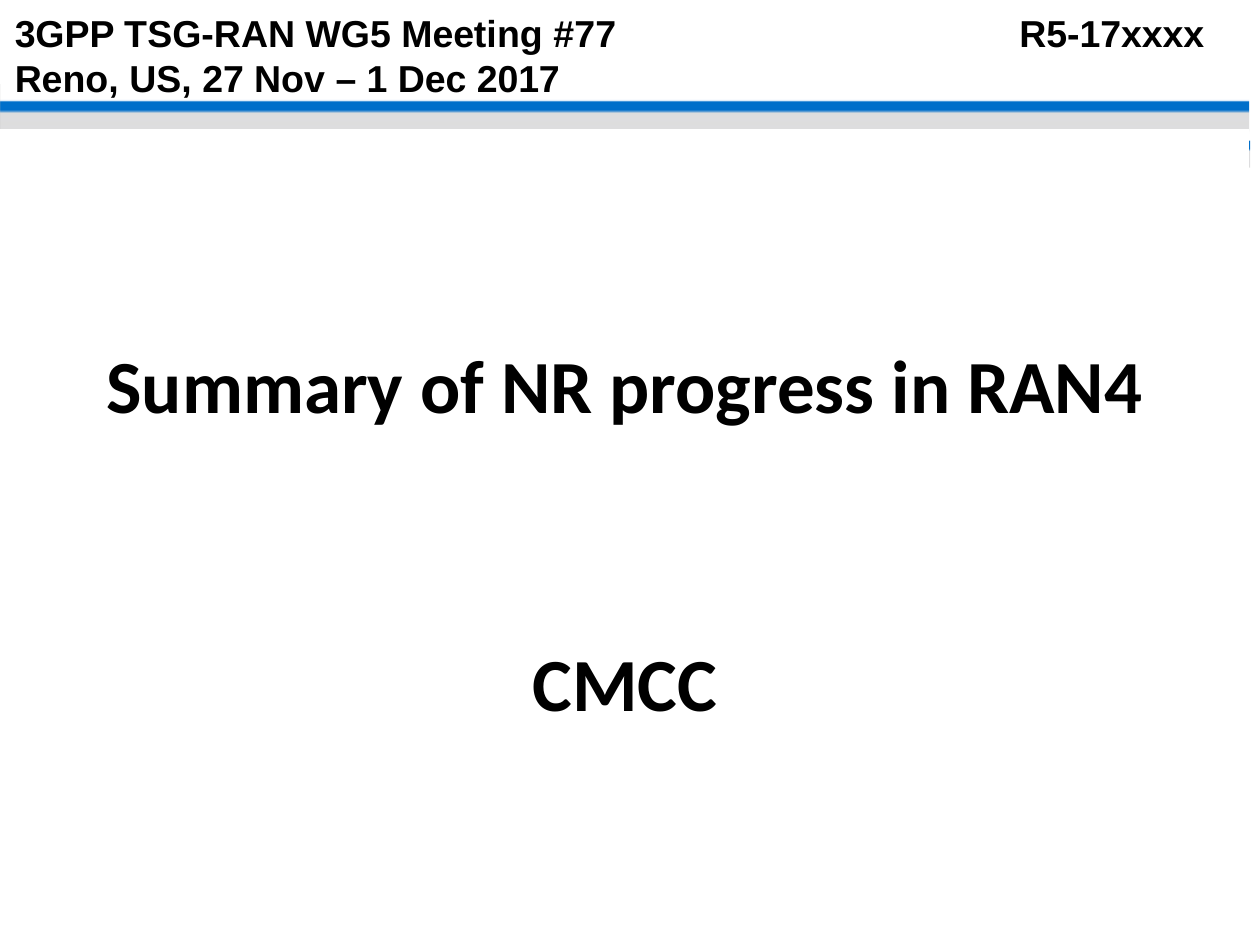

3GPP TSG-RAN WG5 Meeting #77		          R5-17xxxx Reno, US, 27 Nov – 1 Dec 2017
# Summary of NR progress in RAN4
CMCC